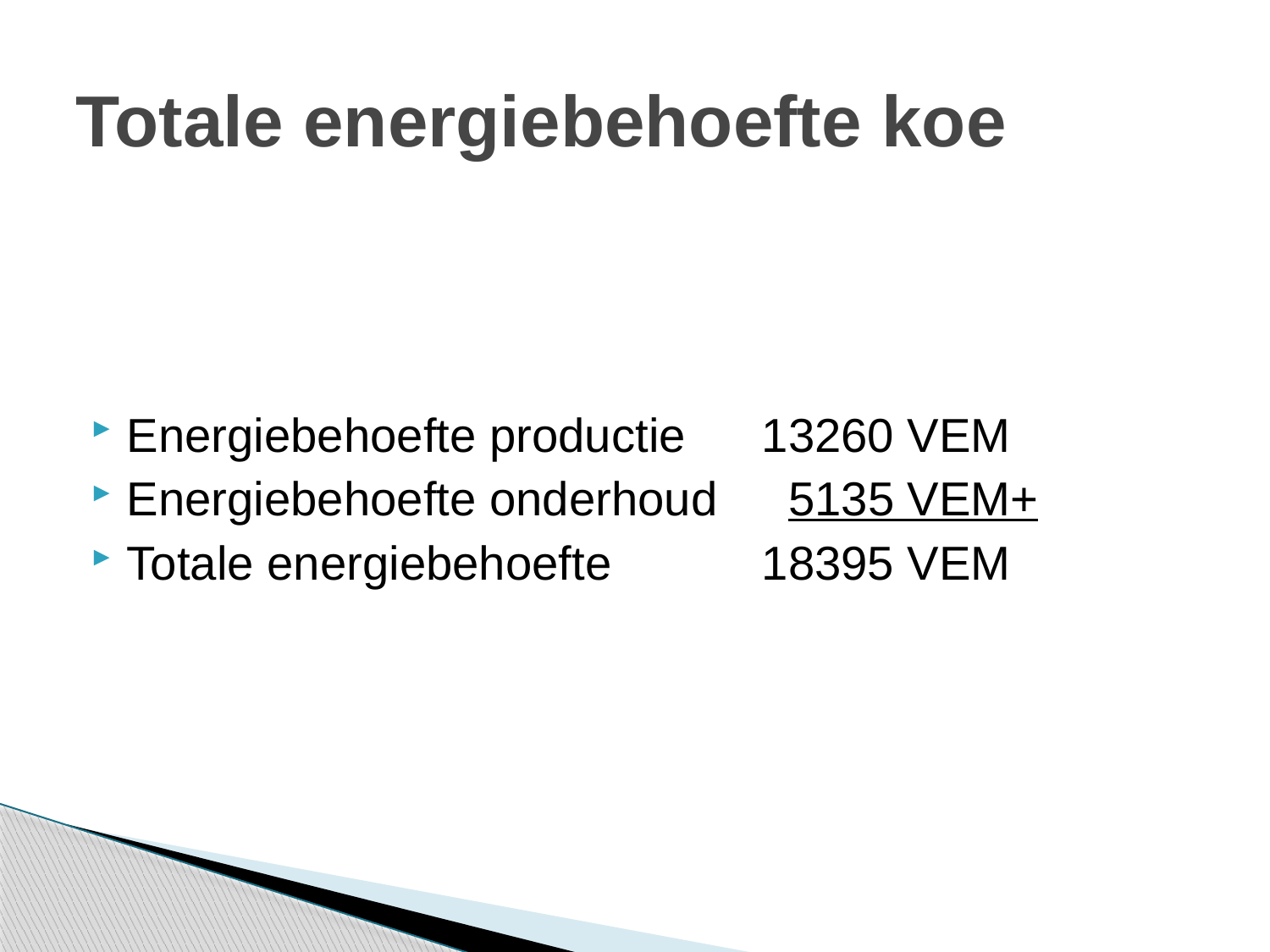

# Totale energiebehoefte koe

Energiebehoefte productie	13260 VEM
Energiebehoefte onderhoud	  5135 VEM+
Totale energiebehoefte		18395 VEM